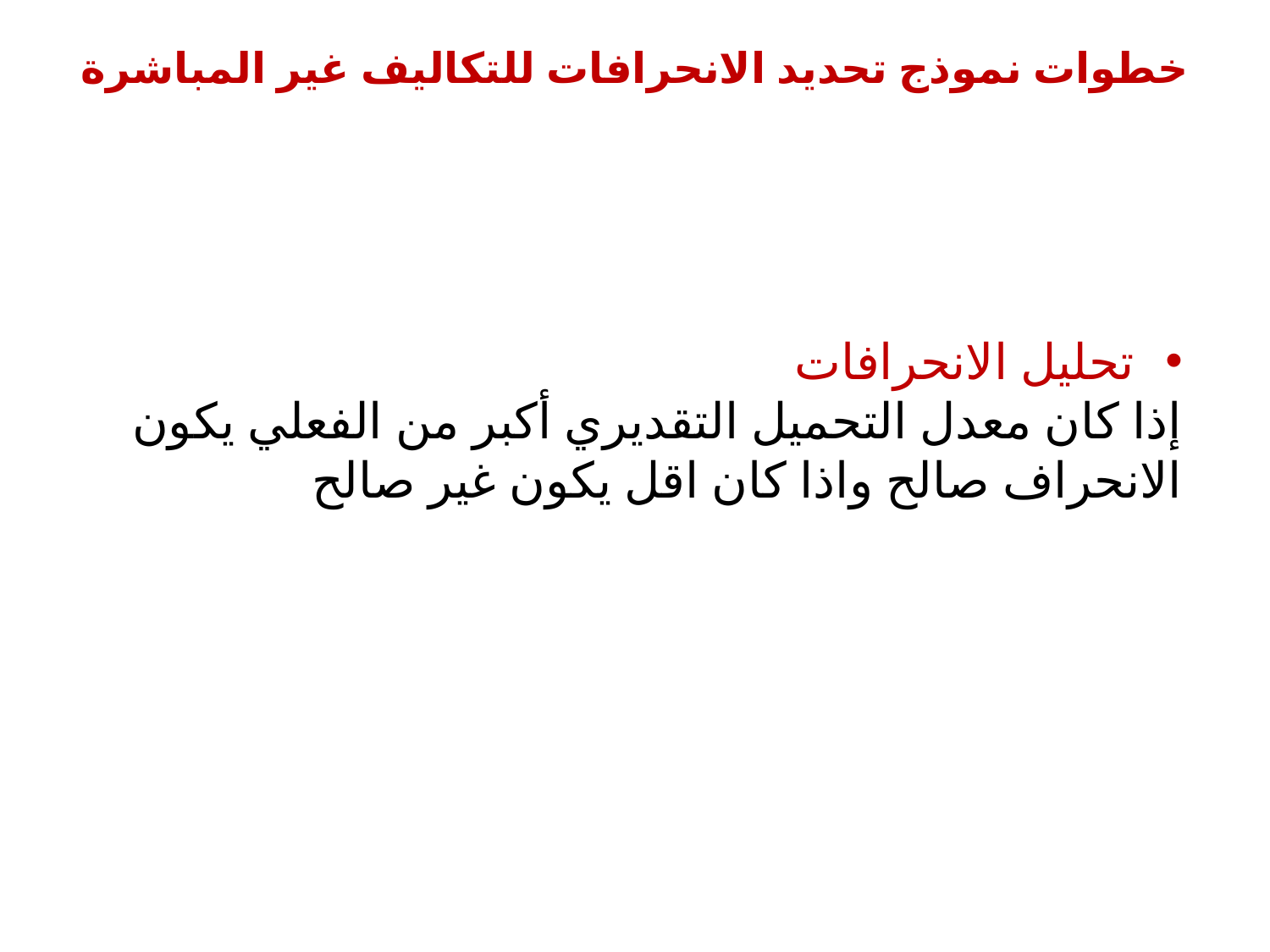

# خطوات نموذج تحديد الانحرافات للتكاليف غير المباشرة
تحليل الانحرافات
إذا كان معدل التحميل التقديري أكبر من الفعلي يكون الانحراف صالح واذا كان اقل يكون غير صالح